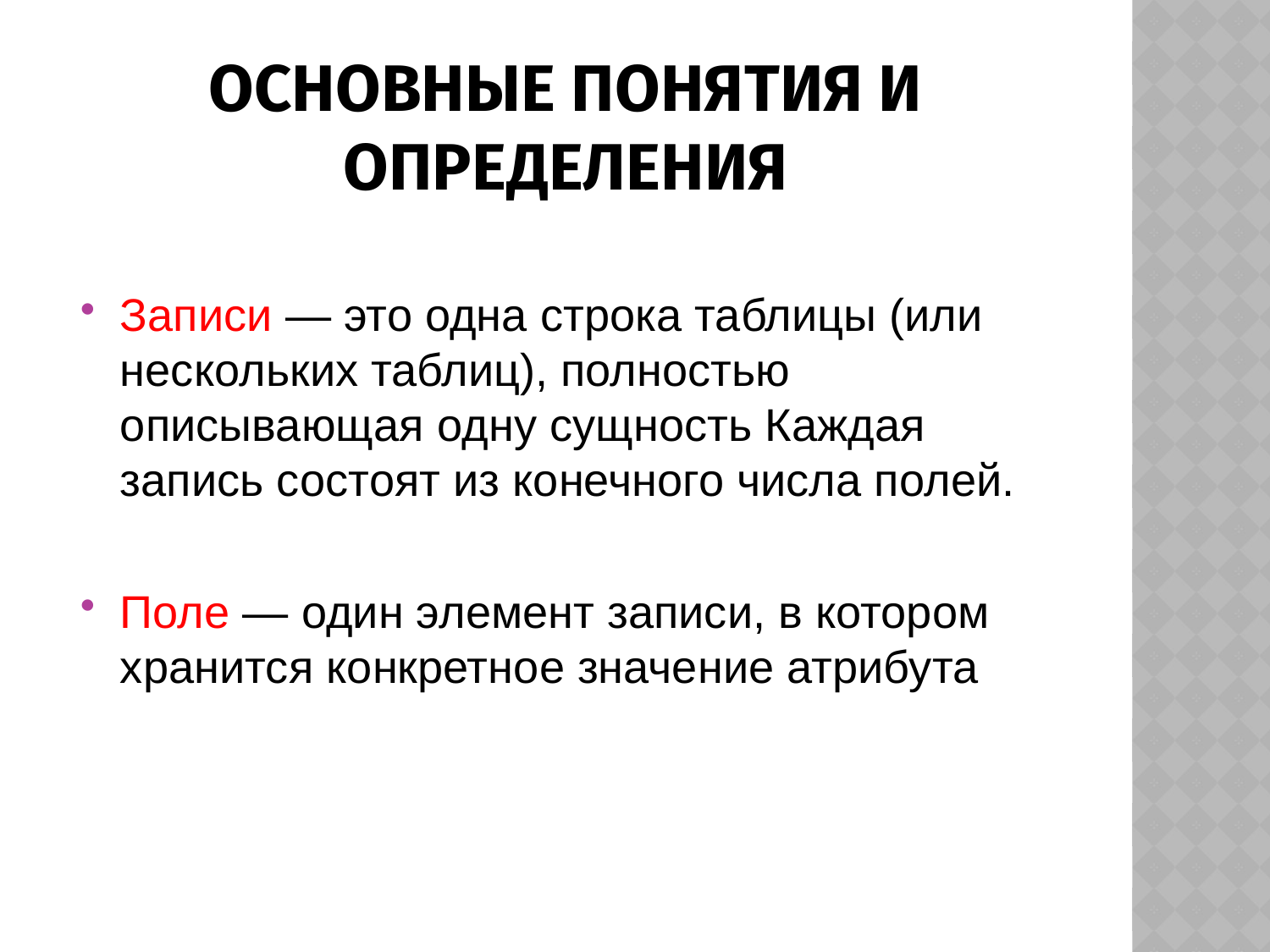

# Основные понятия и определения
Записи — это одна строка таблицы (или нескольких таблиц), полностью описывающая одну сущность Каждая запись состоят из конечного числа полей.

Поле — один элемент записи, в котором хранится конкретное значение атрибута